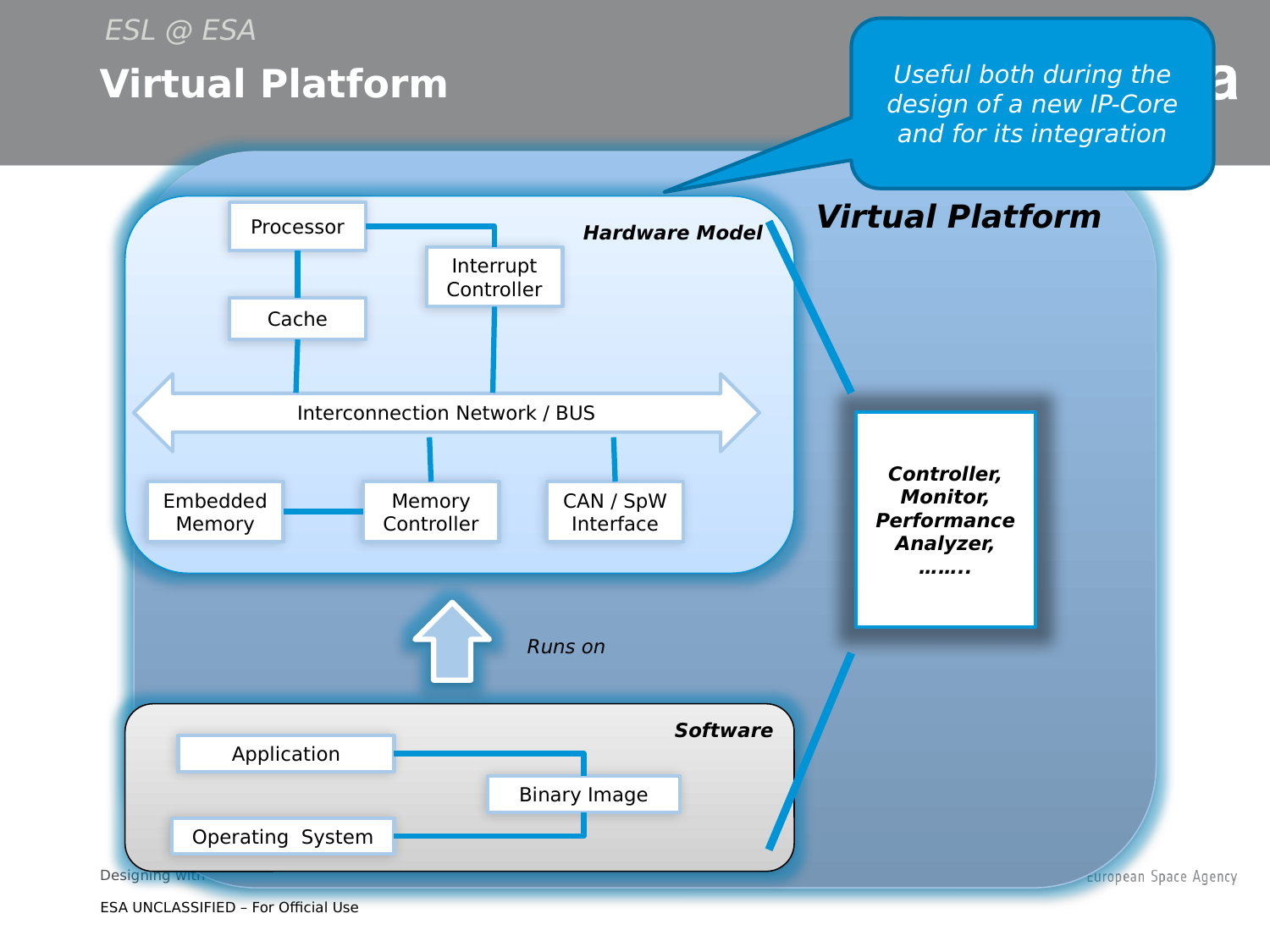

ESL @ ESA
Useful both during the design of a new IP-Core and for its integration
# Virtual Platform
Virtual Platform
Hardware Model
Processor
Interrupt
Controller
Cache
Interconnection Network / BUS
Controller,
Monitor,
Performance
Analyzer,
……..
Embedded
Memory
Memory
Controller
CAN / SpW
Interface

Runs on
Software
Application
Binary Image
Operating  System